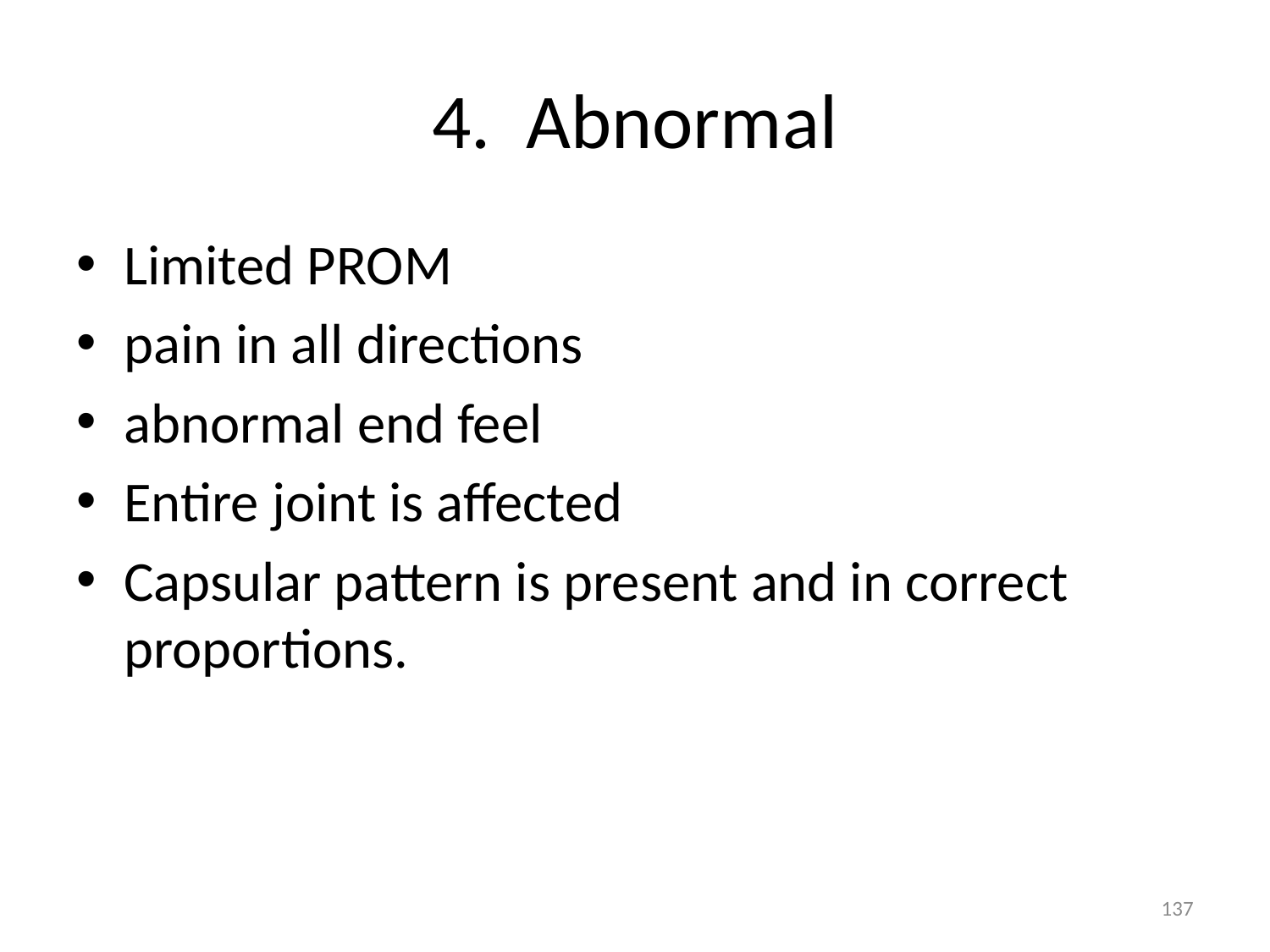

# 4.  Abnormal
Limited PROM
pain in all directions
abnormal end feel
Entire joint is affected
Capsular pattern is present and in correct proportions.
137